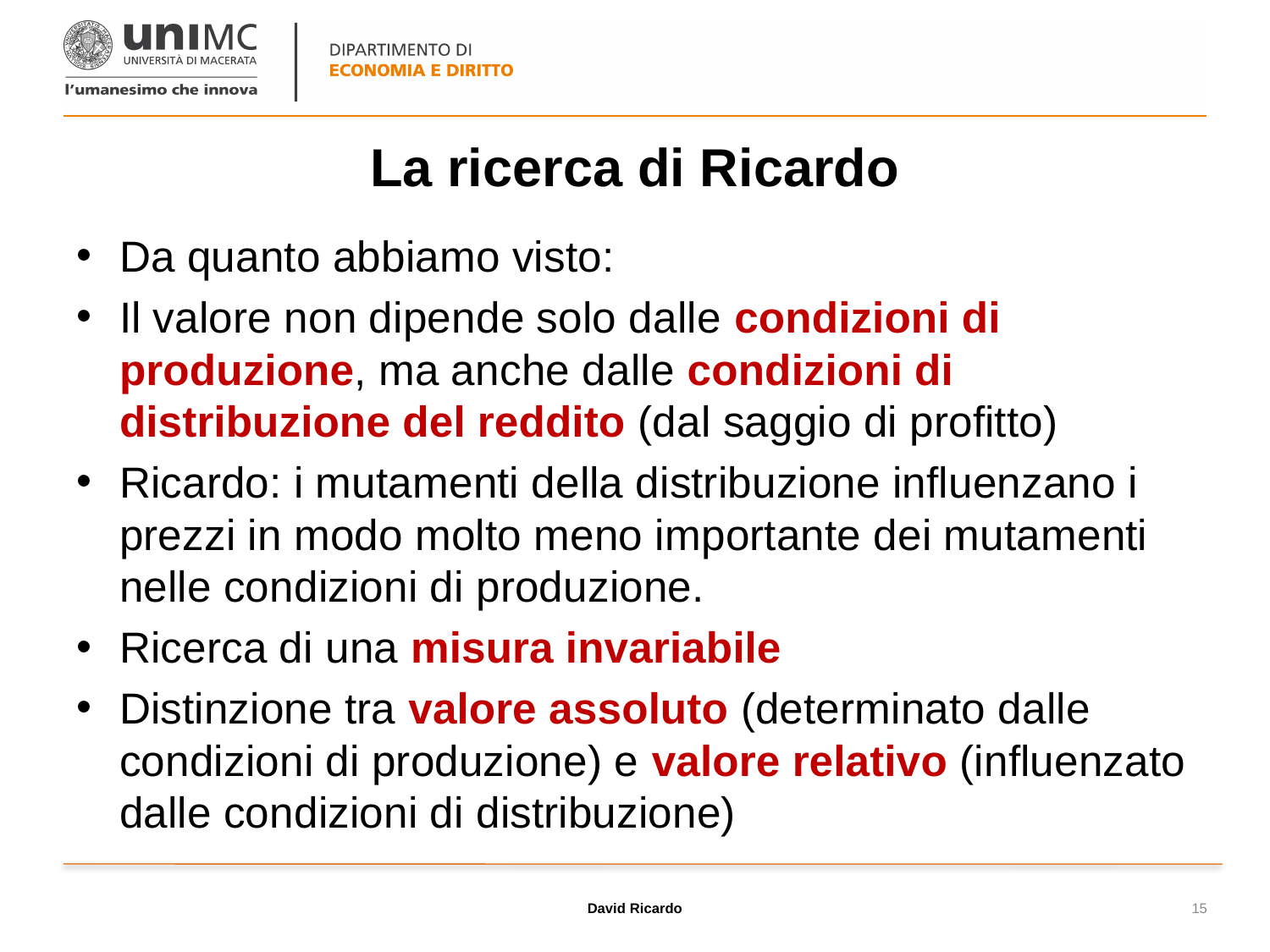

# La ricerca di Ricardo
Da quanto abbiamo visto:
Il valore non dipende solo dalle condizioni di produzione, ma anche dalle condizioni di distribuzione del reddito (dal saggio di profitto)
Ricardo: i mutamenti della distribuzione influenzano i prezzi in modo molto meno importante dei mutamenti nelle condizioni di produzione.
Ricerca di una misura invariabile
Distinzione tra valore assoluto (determinato dalle condizioni di produzione) e valore relativo (influenzato dalle condizioni di distribuzione)
David Ricardo
15